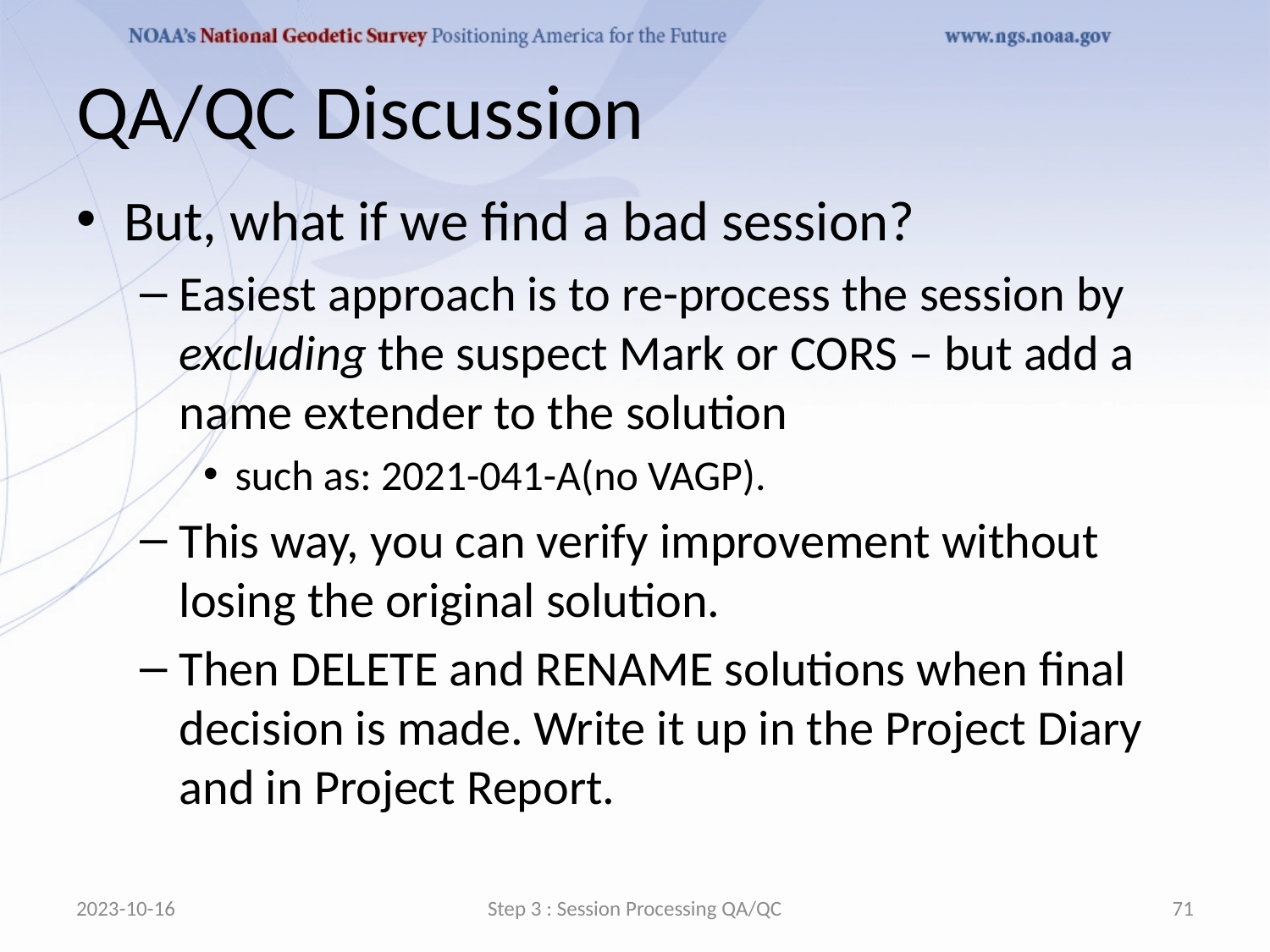

# QA/QC Discussion
But, what if we find a bad session?
Easiest approach is to re-process the session by excluding the suspect Mark or CORS – but add a name extender to the solution
such as: 2021-041-A(no VAGP).
This way, you can verify improvement without losing the original solution.
Then DELETE and RENAME solutions when final decision is made. Write it up in the Project Diary and in Project Report.

2023-10-16
Step 3 : Session Processing QA/QC
71